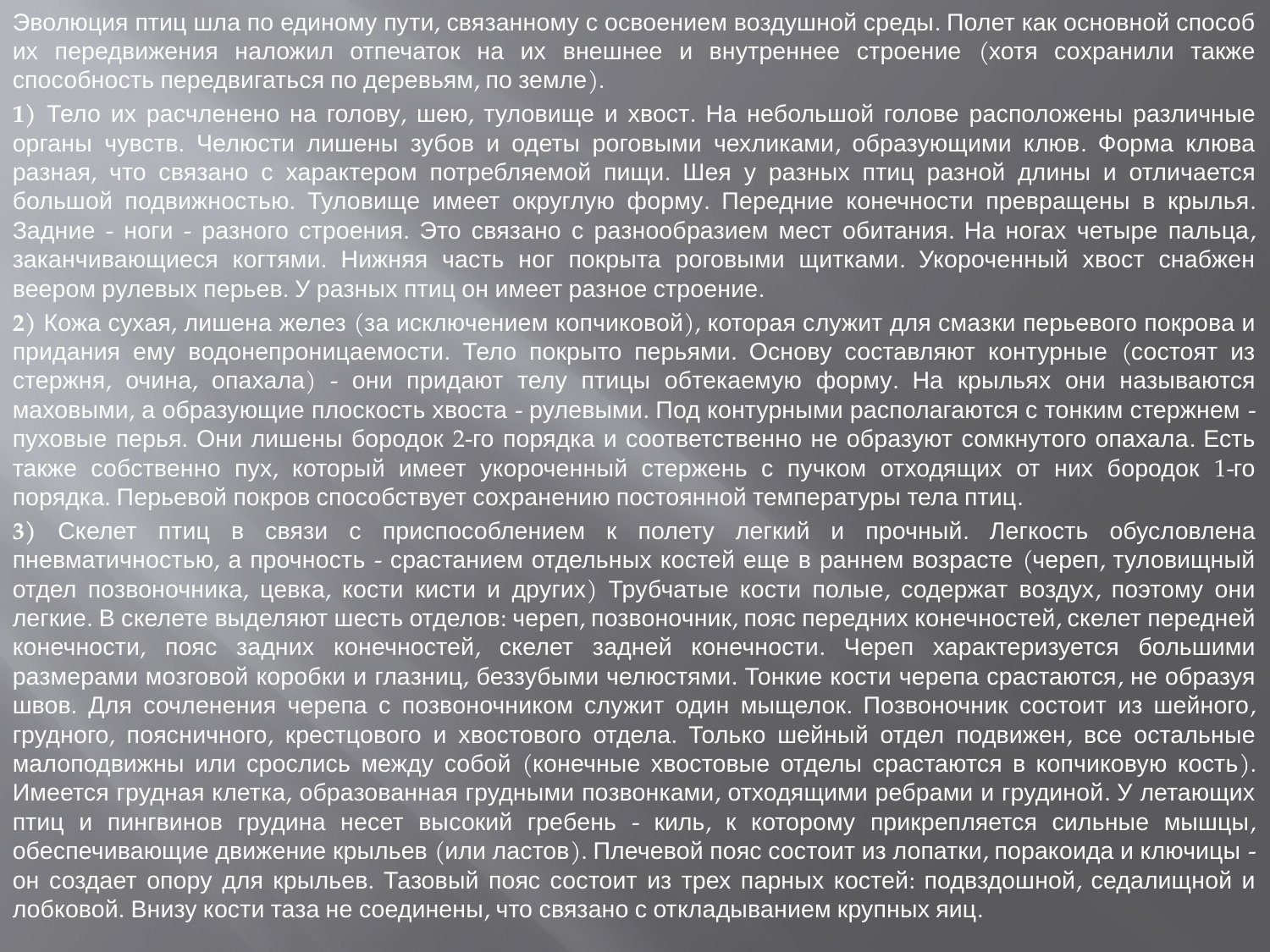

Эволюция птиц шла по единому пути, связанному с освоением воздушной среды. Полет как основной способ их передвижения наложил отпечаток на их внешнее и внутреннее строение (хотя сохранили также способность передвигаться по деревьям, по земле).
1) Тело их расчленено на голову, шею, туловище и хвост. На небольшой голове расположены различные органы чувств. Челюсти лишены зубов и одеты роговыми чехликами, образующими клюв. Форма клюва разная, что связано с характером потребляемой пищи. Шея у разных птиц разной длины и отличается большой подвижностью. Туловище имеет округлую форму. Передние конечности превращены в крылья. Задние - ноги - разного строения. Это связано с разнообразием мест обитания. На ногах четыре пальца, заканчивающиеся когтями. Нижняя часть ног покрыта роговыми щитками. Укороченный хвост снабжен веером рулевых перьев. У разных птиц он имеет разное строение.
2) Кожа сухая, лишена желез (за исключением копчиковой), которая служит для смазки перьевого покрова и придания ему водонепроницаемости. Тело покрыто перьями. Основу составляют контурные (состоят из стержня, очина, опахала) - они придают телу птицы обтекаемую форму. На крыльях они называются маховыми, а образующие плоскость хвоста - рулевыми. Под контурными располагаются с тонким стержнем - пуховые перья. Они лишены бородок 2-го порядка и соответственно не образуют сомкнутого опахала. Есть также собственно пух, который имеет укороченный стержень с пучком отходящих от них бородок 1-го порядка. Перьевой покров способствует сохранению постоянной температуры тела птиц.
3) Скелет птиц в связи с приспособлением к полету легкий и прочный. Легкость обусловлена пневматичностью, а прочность - срастанием отдельных костей еще в раннем возрасте (череп, туловищный отдел позвоночника, цевка, кости кисти и других) Трубчатые кости полые, содержат воздух, поэтому они легкие. В скелете выделяют шесть отделов: череп, позвоночник, пояс передних конечностей, скелет передней конечности, пояс задних конечностей, скелет задней конечности. Череп характеризуется большими размерами мозговой коробки и глазниц, беззубыми челюстями. Тонкие кости черепа срастаются, не образуя швов. Для сочленения черепа с позвоночником служит один мыщелок. Позвоночник состоит из шейного, грудного, поясничного, крестцового и хвостового отдела. Только шейный отдел подвижен, все остальные малоподвижны или срослись между собой (конечные хвостовые отделы срастаются в копчиковую кость). Имеется грудная клетка, образованная грудными позвонками, отходящими ребрами и грудиной. У летающих птиц и пингвинов грудина несет высокий гребень - киль, к которому прикрепляется сильные мышцы, обеспечивающие движение крыльев (или ластов). Плечевой пояс состоит из лопатки, поракоида и ключицы - он создает опору для крыльев. Тазовый пояс состоит из трех парных костей: подвздошной, седалищной и лобковой. Внизу кости таза не соединены, что связано с откладыванием крупных яиц.